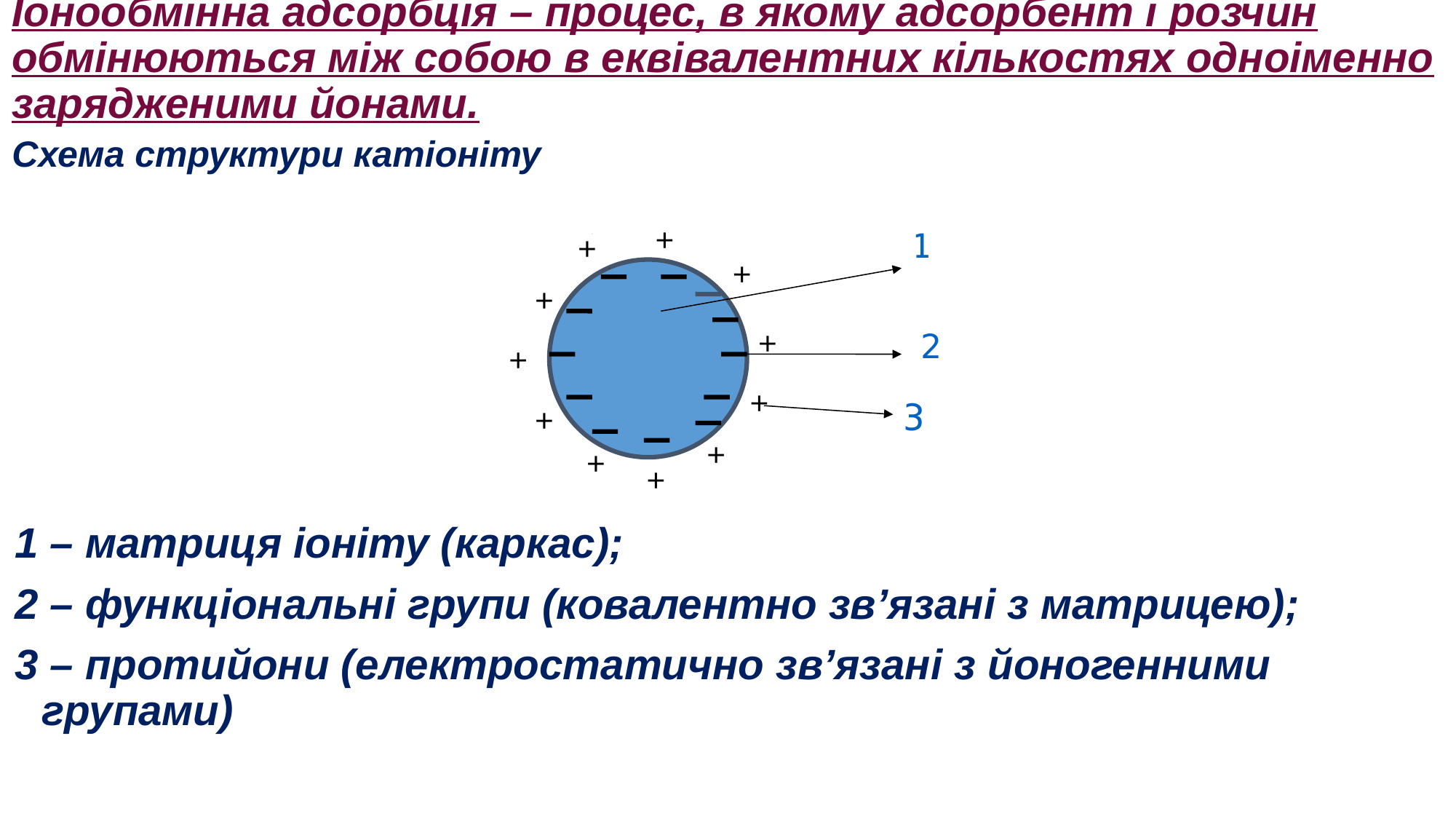

# Іонообмінна адсорбція – процес, в якому адсорбент і розчин обмінюються між собою в еквівалентних кількостях одноіменно зарядженими йонами. Схема структури катіоніту
+
1
+

+

+

+
2
+

+
3
+

+

+
+
1 – матриця іоніту (каркас);
2 – функціональні групи (ковалентно зв’язані з матрицею);
3 – протийони (електростатично зв’язані з йоногенними групами)